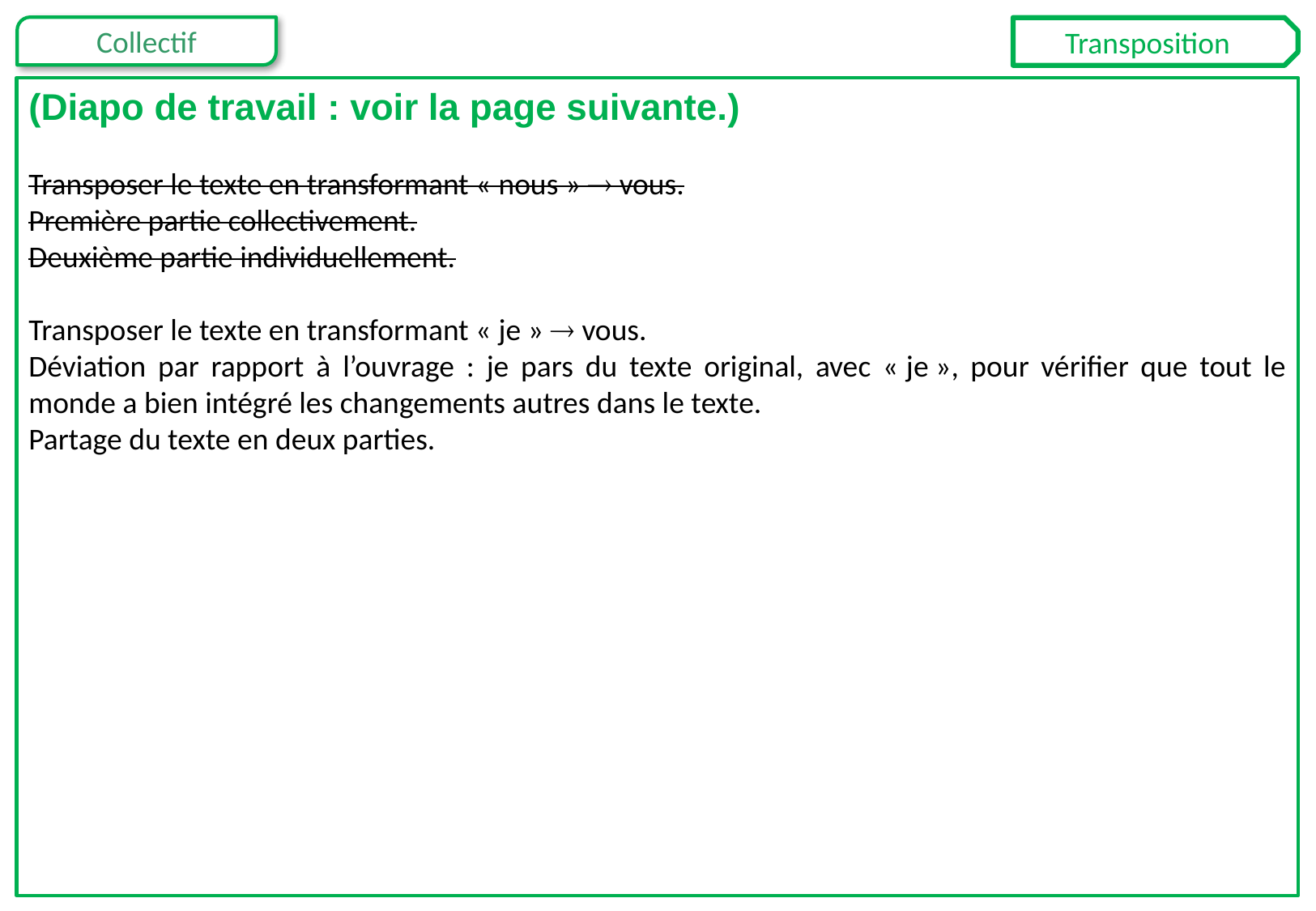

Transposition
(Diapo de travail : voir la page suivante.)

Transposer le texte en transformant « nous » → vous.
Première partie collectivement.
Deuxième partie individuellement.

Transposer le texte en transformant « je » → vous.
Déviation par rapport à l’ouvrage : je pars du texte original, avec « je », pour vérifier que tout le monde a bien intégré les changements autres dans le texte.
Partage du texte en deux parties.